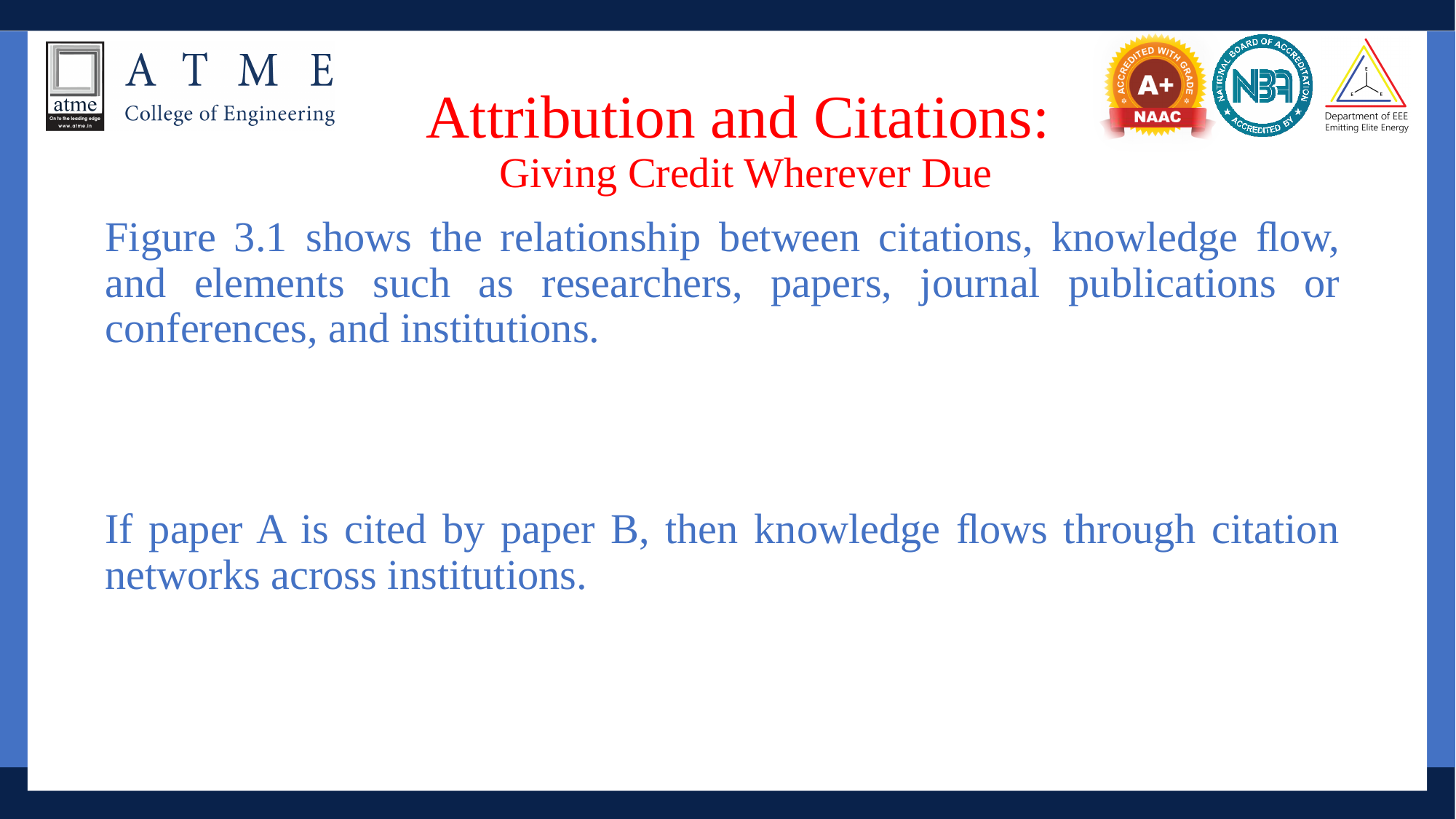

# Attribution and Citations: Giving Credit Wherever Due
Figure 3.1 shows the relationship between citations, knowledge ﬂow, and elements such as researchers, papers, journal publications or conferences, and institutions.

If paper A is cited by paper B, then knowledge ﬂows through citation networks across institutions.